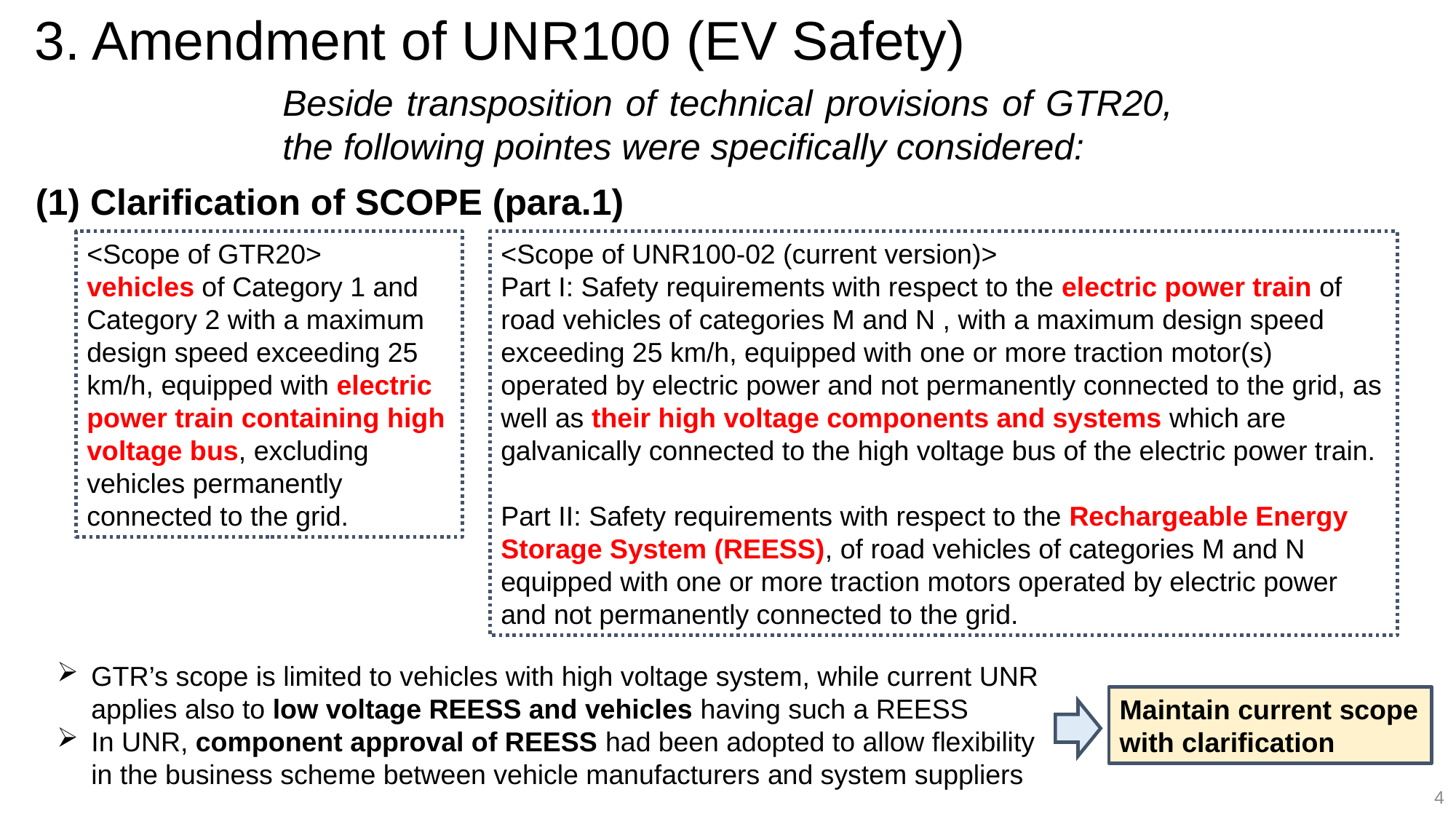

# 3. Amendment of UNR100 (EV Safety)
Beside transposition of technical provisions of GTR20, the following pointes were specifically considered:
(1) Clarification of SCOPE (para.1)
<Scope of GTR20>
vehicles of Category 1 and Category 2 with a maximum design speed exceeding 25 km/h, equipped with electric power train containing high voltage bus, excluding vehicles permanently connected to the grid.
<Scope of UNR100-02 (current version)>
Part I: Safety requirements with respect to the electric power train of road vehicles of categories M and N , with a maximum design speed exceeding 25 km/h, equipped with one or more traction motor(s) operated by electric power and not permanently connected to the grid, as well as their high voltage components and systems which are galvanically connected to the high voltage bus of the electric power train.

Part II: Safety requirements with respect to the Rechargeable Energy Storage System (REESS), of road vehicles of categories M and N equipped with one or more traction motors operated by electric power and not permanently connected to the grid.
GTR’s scope is limited to vehicles with high voltage system, while current UNR applies also to low voltage REESS and vehicles having such a REESS
In UNR, component approval of REESS had been adopted to allow flexibility in the business scheme between vehicle manufacturers and system suppliers
Maintain current scope with clarification

4